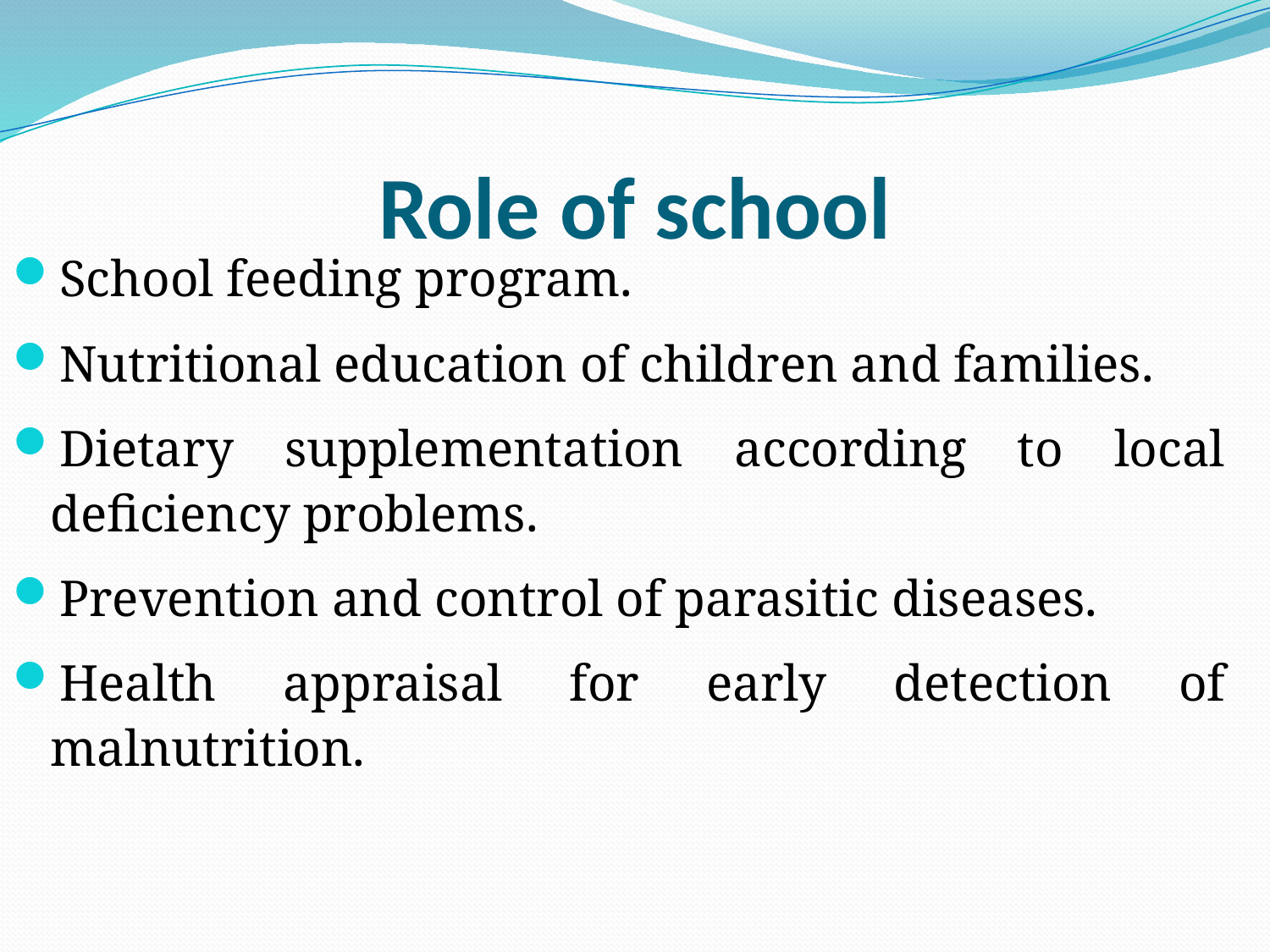

# Role of school
School feeding program.
Nutritional education of children and families.
Dietary supplementation according to local deficiency problems.
Prevention and control of parasitic diseases.
Health appraisal for early detection of malnutrition.